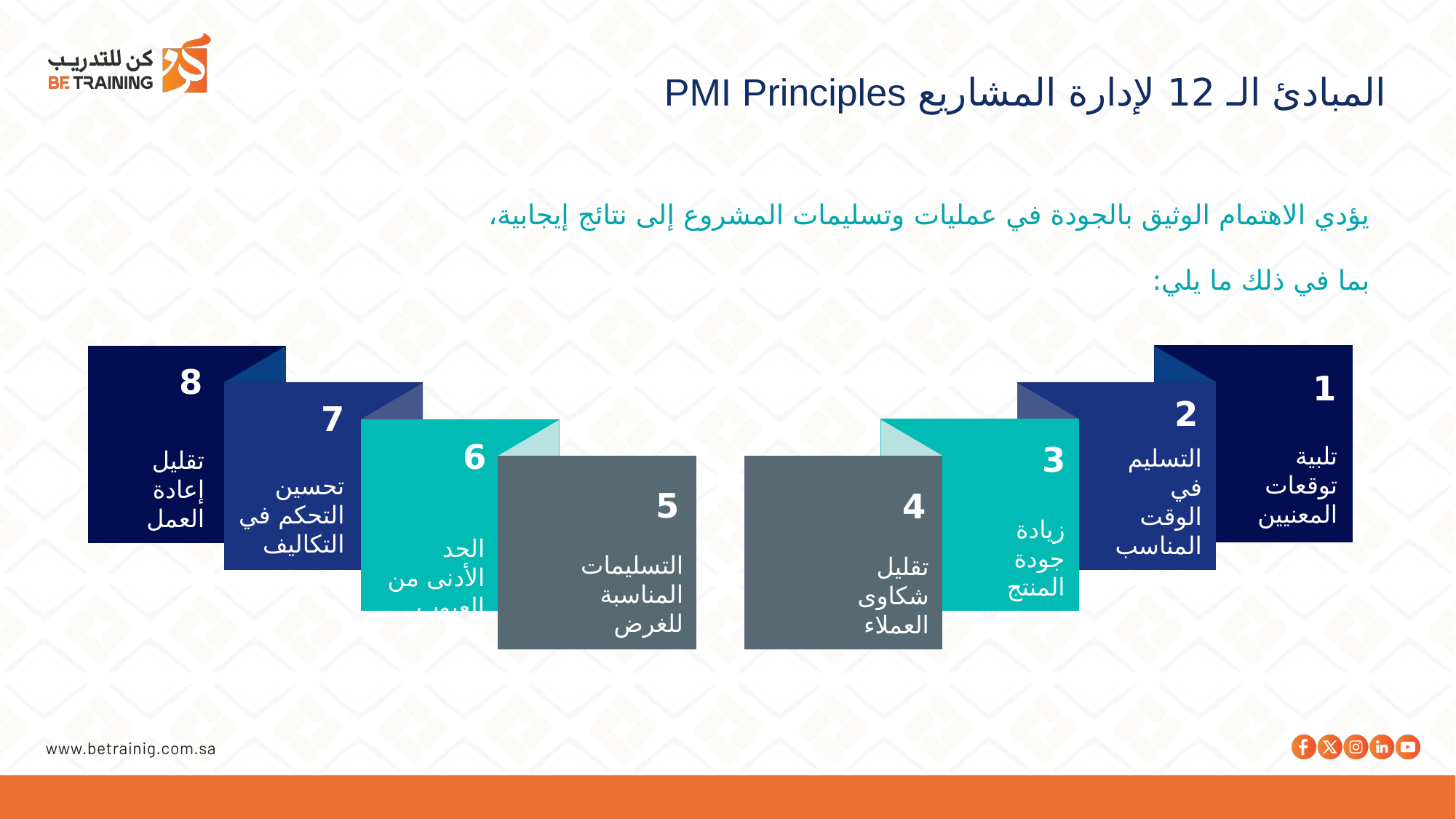

المبادئ الـ 12 لإدارة المشاريع PMI Principles
يؤدي الاهتمام الوثيق بالجودة في عمليات وتسليمات المشروع إلى نتائج إيجابية، بما في ذلك ما يلي:

8
1

2
7

تلبية توقعات المعنيين
التسليم في الوقت المناسب
تقليل إعادة العمل
6
3

تحسين التحكم في التكاليف
5
4
زيادة جودة المنتج
الحد الأدنى من العيوب
التسليمات المناسبة للغرض
تقليل شكاوى العملاء